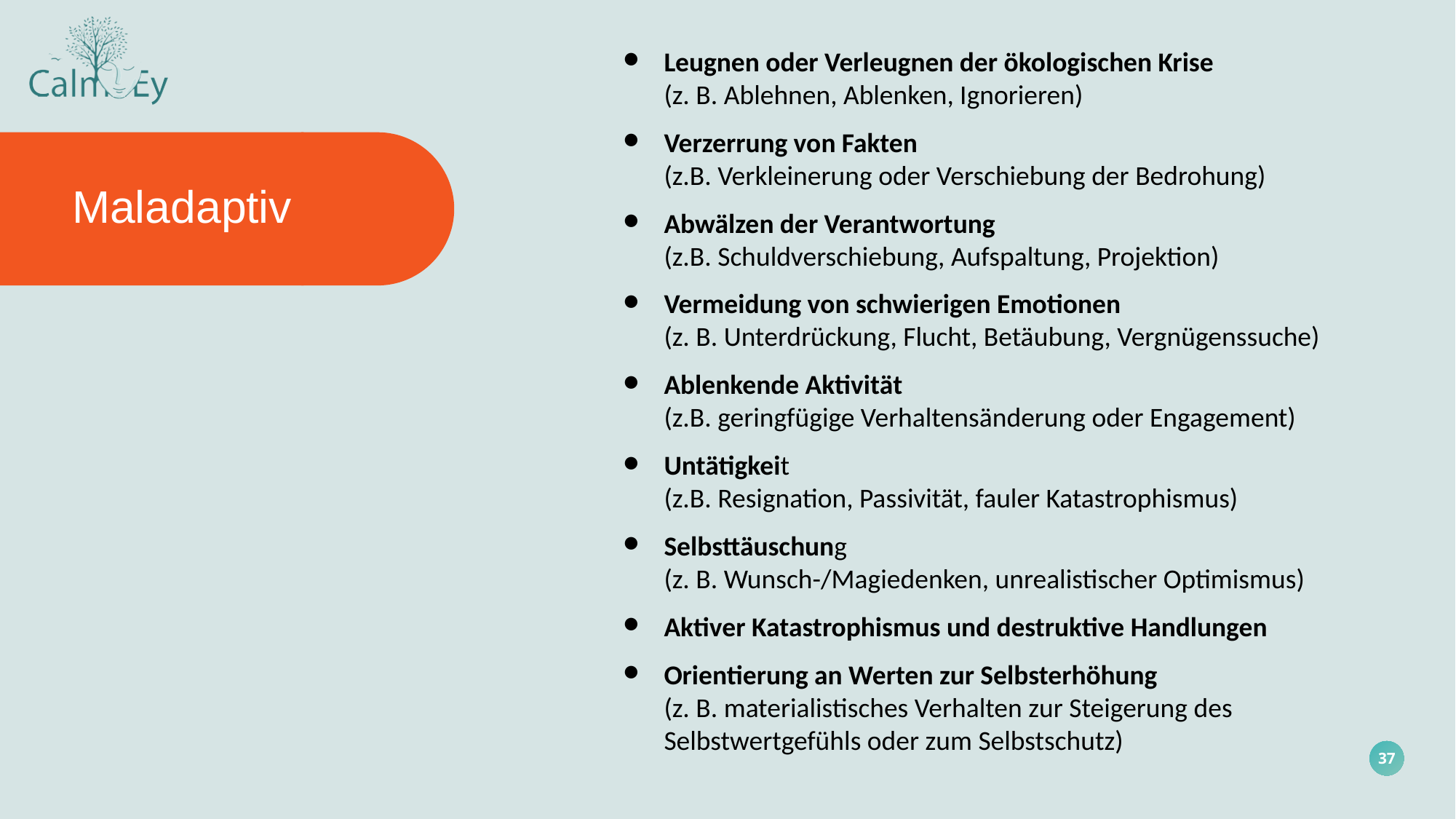

Leugnen oder Verleugnen der ökologischen Krise
(z. B. Ablehnen, Ablenken, Ignorieren)
Verzerrung von Fakten
(z.B. Verkleinerung oder Verschiebung der Bedrohung)
Abwälzen der Verantwortung
(z.B. Schuldverschiebung, Aufspaltung, Projektion)
Vermeidung von schwierigen Emotionen
(z. B. Unterdrückung, Flucht, Betäubung, Vergnügenssuche)
Ablenkende Aktivität
(z.B. geringfügige Verhaltensänderung oder Engagement)
Untätigkeit
(z.B. Resignation, Passivität, fauler Katastrophismus)
Selbsttäuschung
(z. B. Wunsch-/Magiedenken, unrealistischer Optimismus)
Aktiver Katastrophismus und destruktive Handlungen
Orientierung an Werten zur Selbsterhöhung                         (z. B. materialistisches Verhalten zur Steigerung des Selbstwertgefühls oder zum Selbstschutz)

Maladaptiv